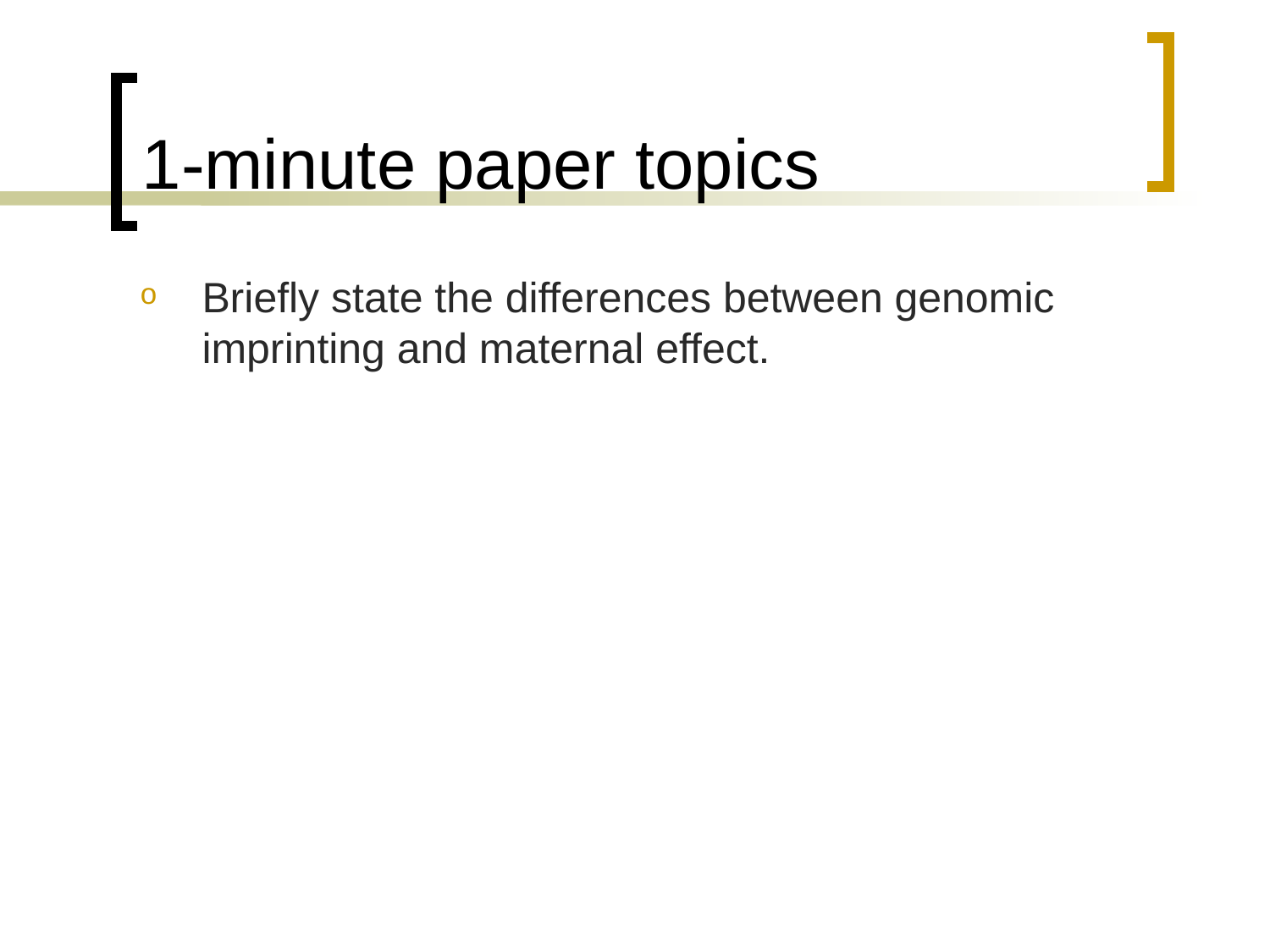

# 1-minute paper topics
Briefly state the differences between genomic imprinting and maternal effect.